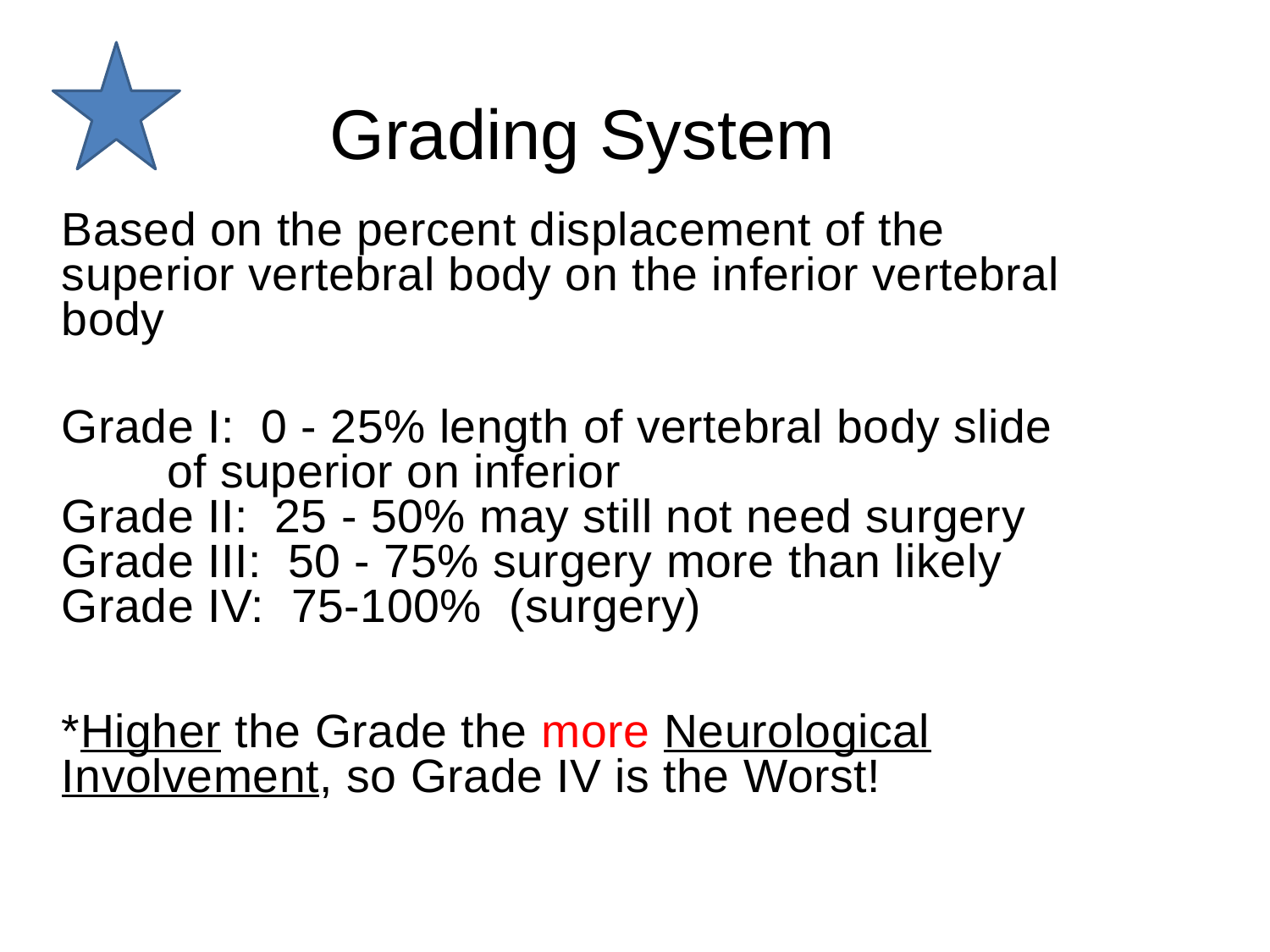

# Grading System

Based on the percent displacement of the superior vertebral body on the inferior vertebral body
Grade I:  0 - 25% length of vertebral body slide 			of superior on inferior
Grade II:  25 - 50% may still not need surgery
Grade III:  50 - 75% surgery more than likely
Grade IV:  75-100%  (surgery)

*Higher the Grade the more Neurological Involvement, so Grade IV is the Worst!